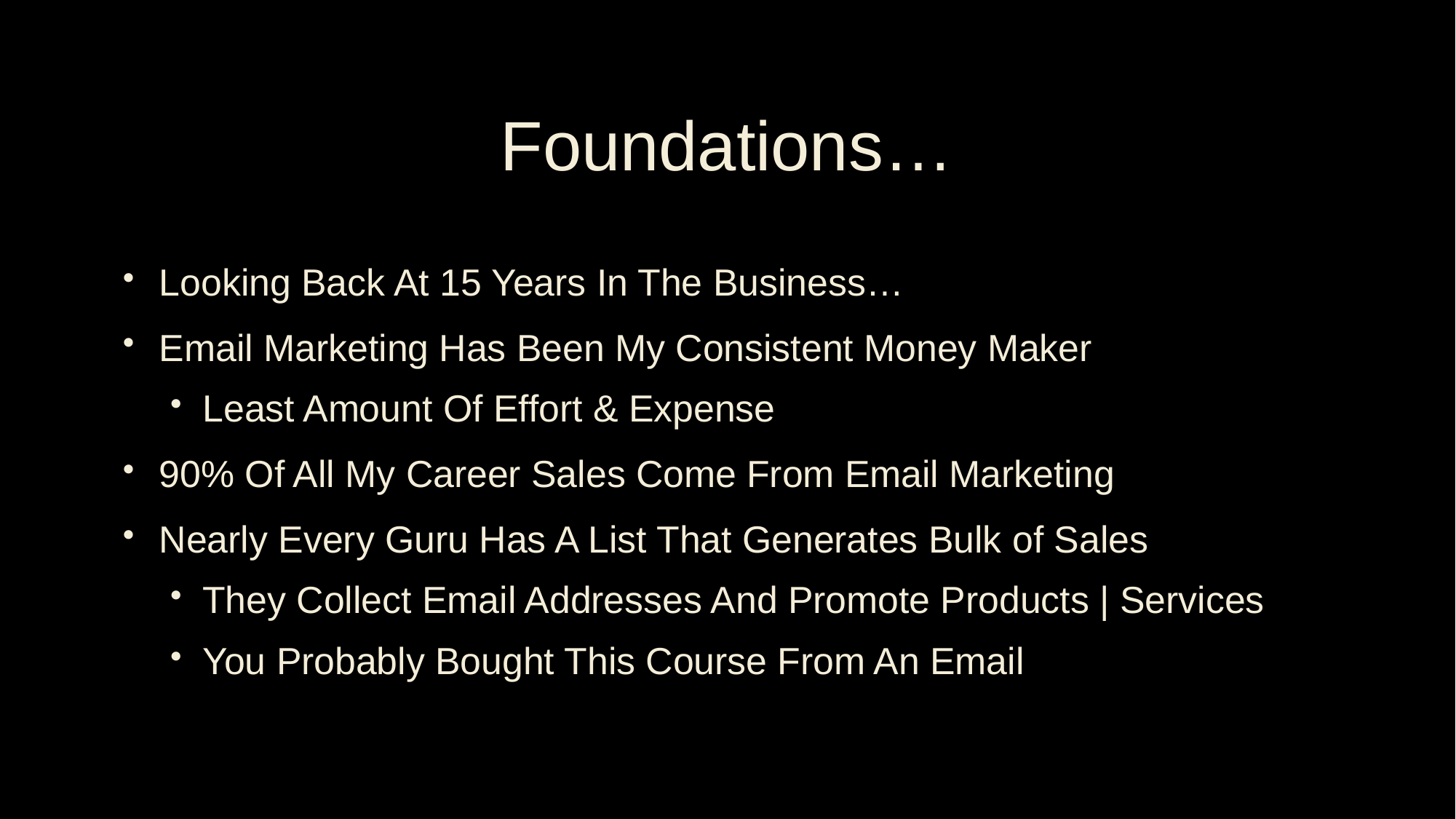

# Foundations…
Looking Back At 15 Years In The Business…
Email Marketing Has Been My Consistent Money Maker
Least Amount Of Effort & Expense
90% Of All My Career Sales Come From Email Marketing
Nearly Every Guru Has A List That Generates Bulk of Sales
They Collect Email Addresses And Promote Products | Services
You Probably Bought This Course From An Email